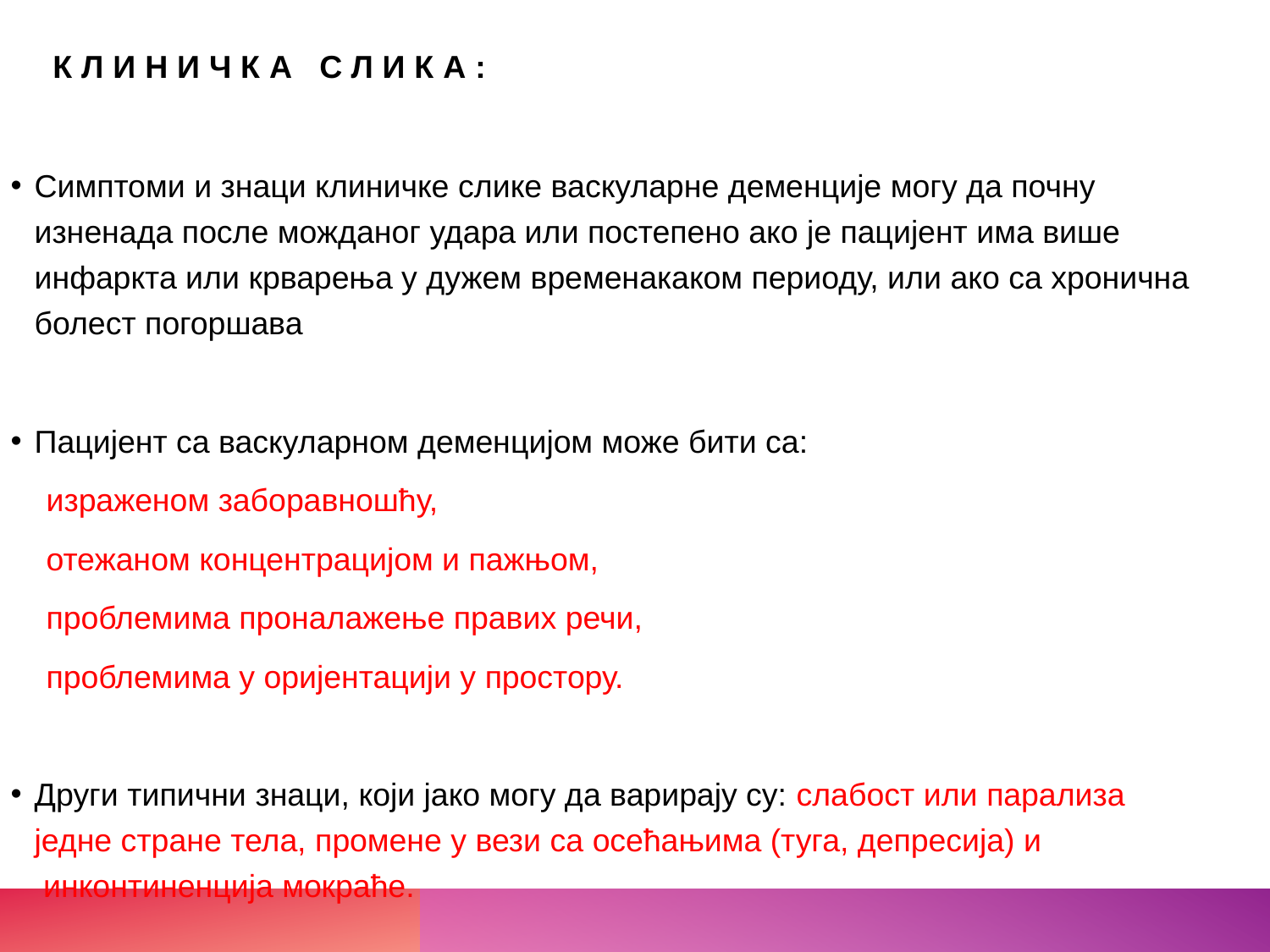

# Клиничка слика:
Симптоми и знаци клиничке слике васкуларне деменције могу да почну изненада после можданог удара или постепено ако је пацијент има више инфаркта или крварења у дужем временакаком периоду, или ако са хронична болест погоршава

Пацијент са васкуларном деменцијом може бити са:
    израженом заборавношћу,
    отежаном концентрацијом и пажњом,
    проблемима проналажење правих речи,
    проблемима у оријентацији у простору.

Други типични знаци, који јако могу да варирају су: слабост или парализа једне стране тела, промене у вези са осећањима (туга, депресија) и  инконтиненција мокраће.